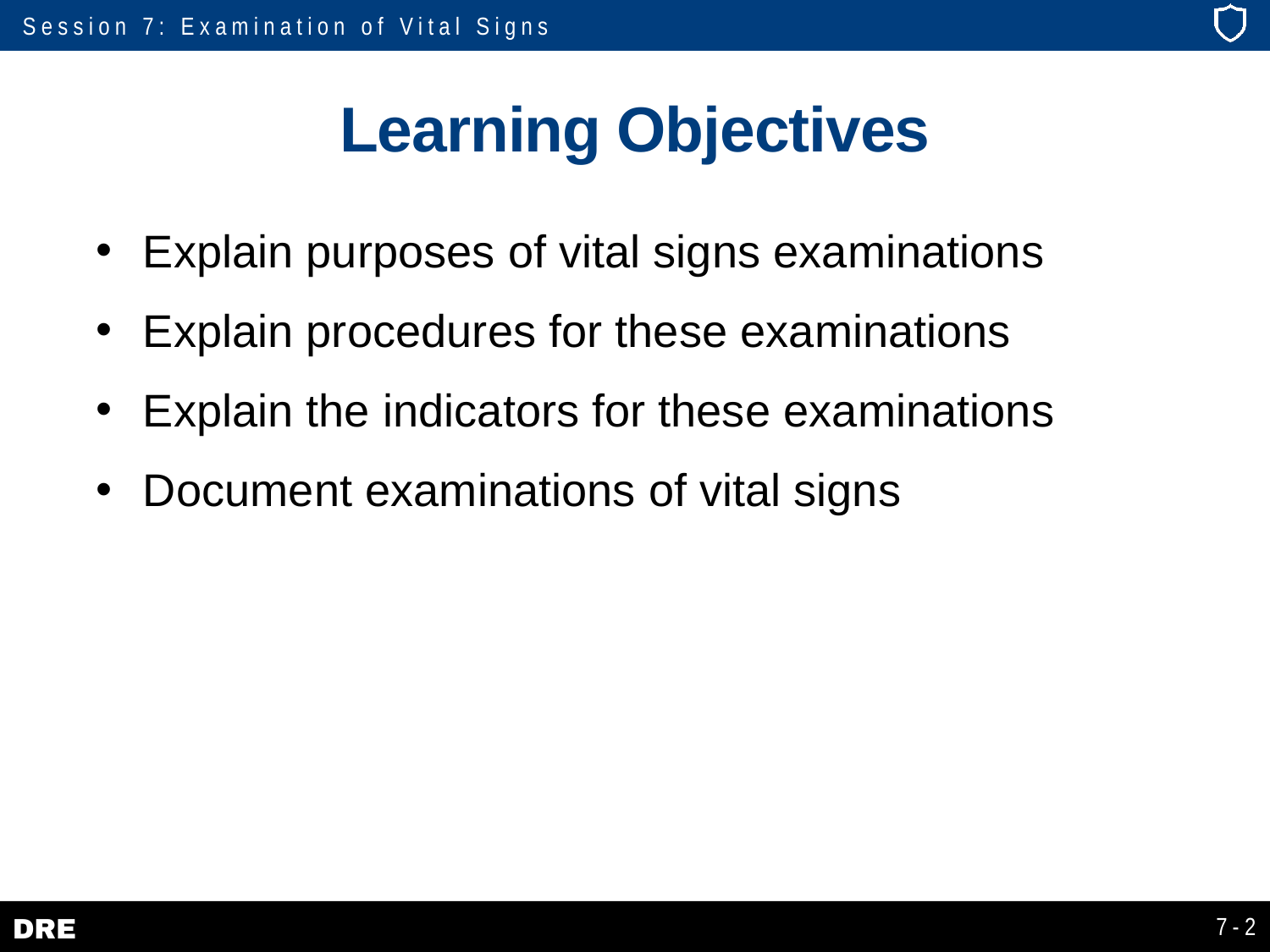

# Learning Objectives
Explain purposes of vital signs examinations
Explain procedures for these examinations
Explain the indicators for these examinations
Document examinations of vital signs

7-2